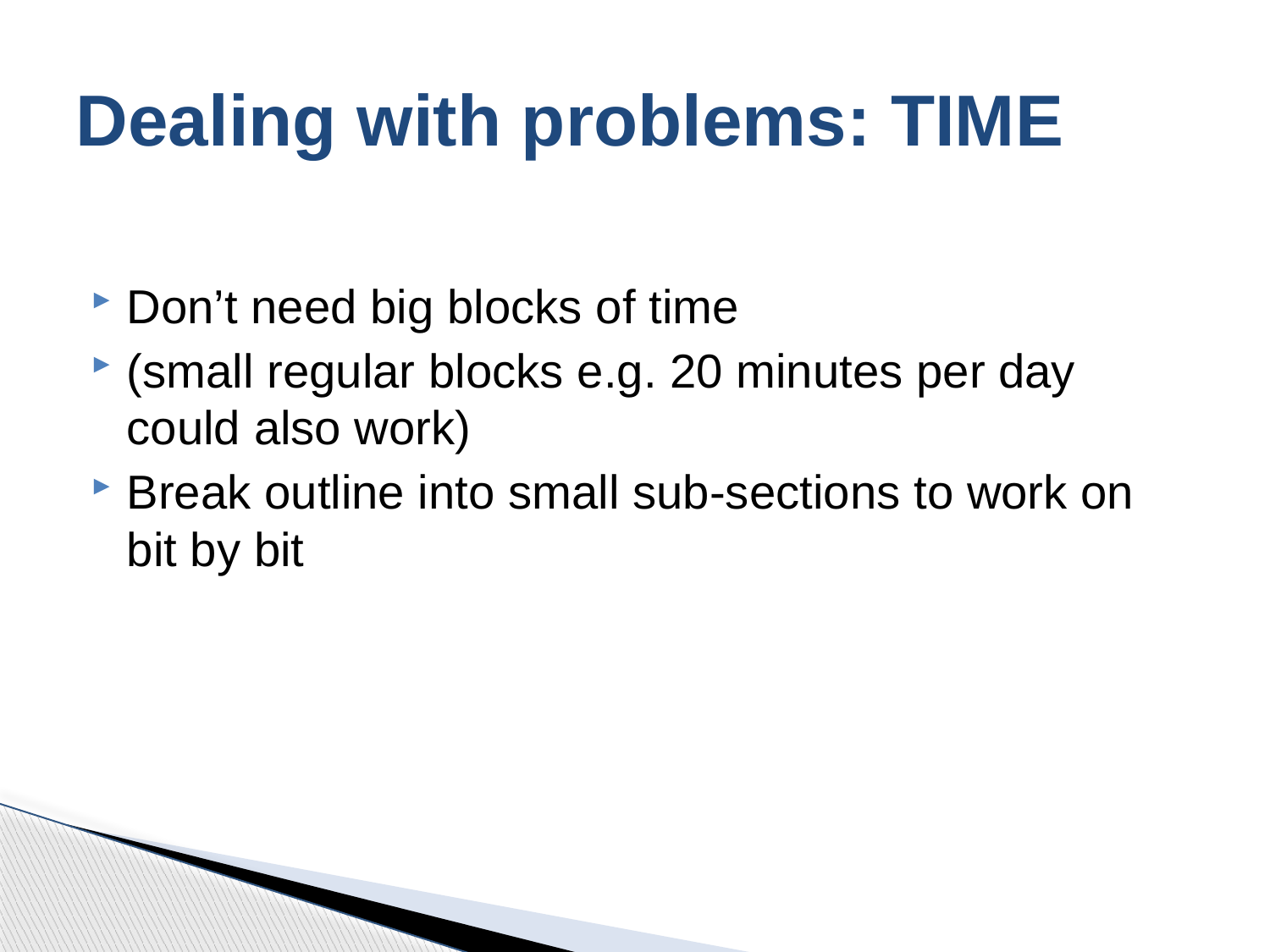

# Dealing with problems: TIME

Don’t need big blocks of time
(small regular blocks e.g. 20 minutes per day could also work)
Break outline into small sub-sections to work on bit by bit